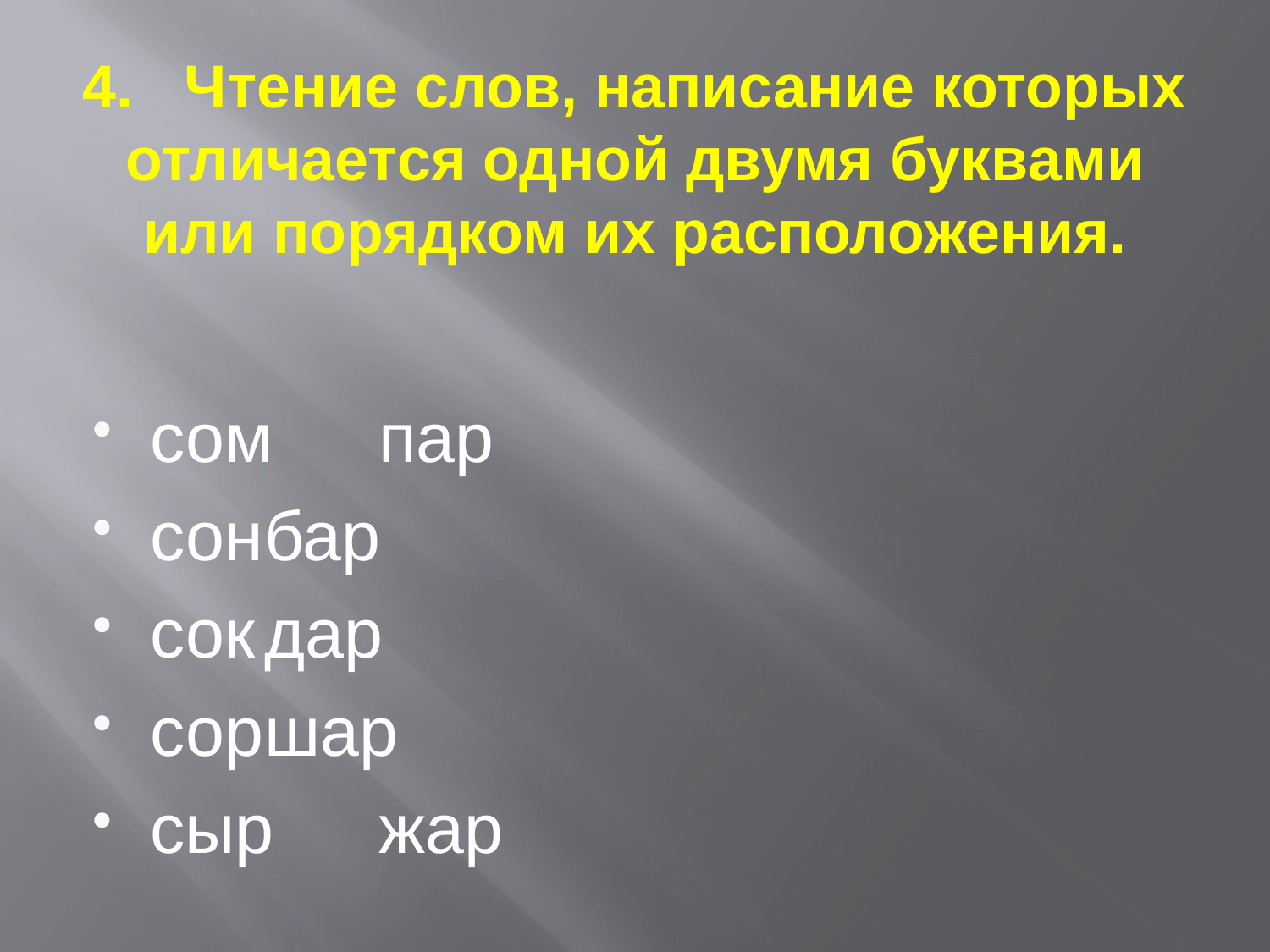

# 4.   Чтение слов, написание которых отличается одной двумя буквами или поряд­ком их расположения.
сом	пар
сон	бар
сок	дар
сор	шар
сыр	жар